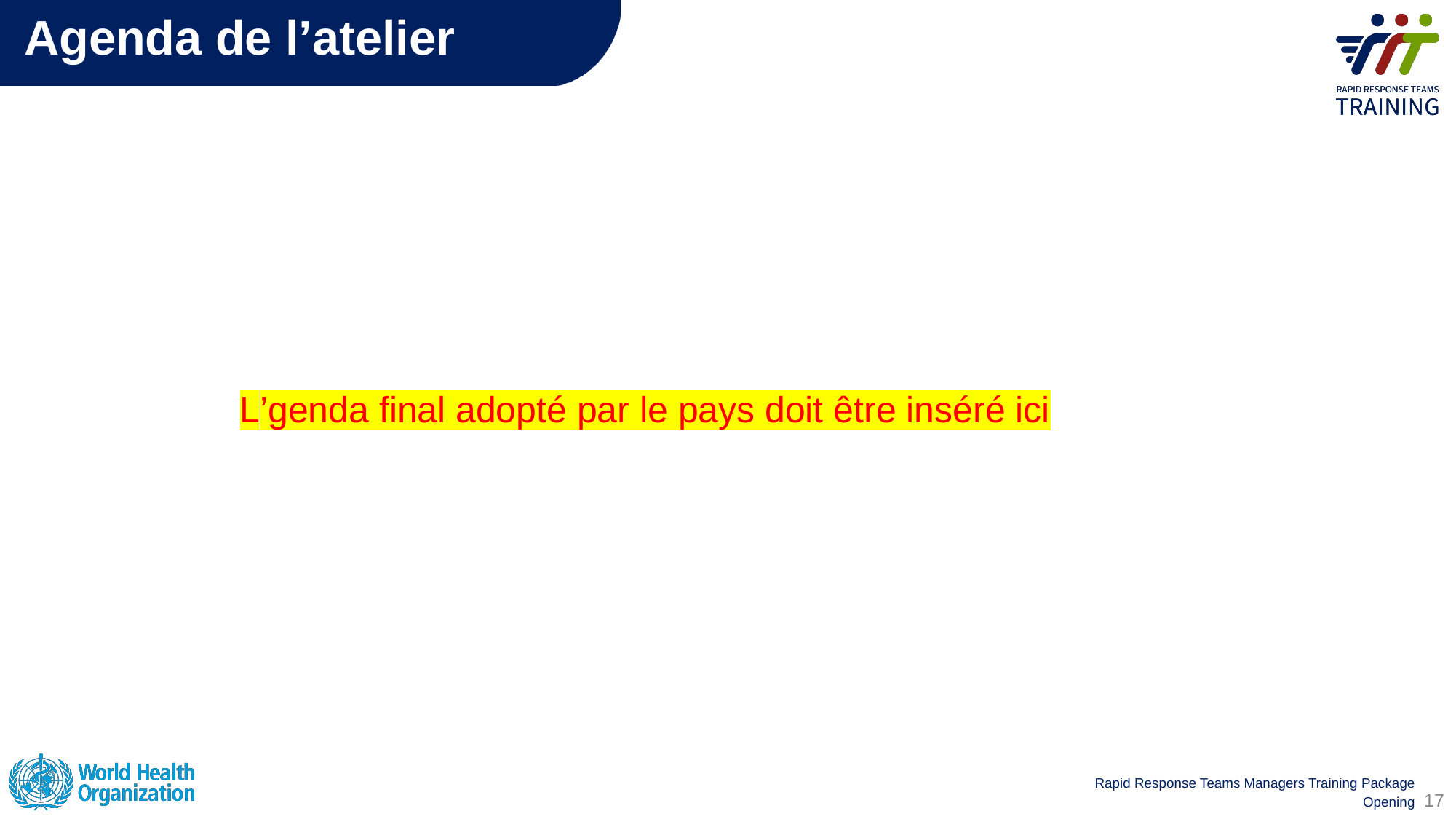

Agenda de l’atelier
L’genda final adopté par le pays doit être inséré ici
17